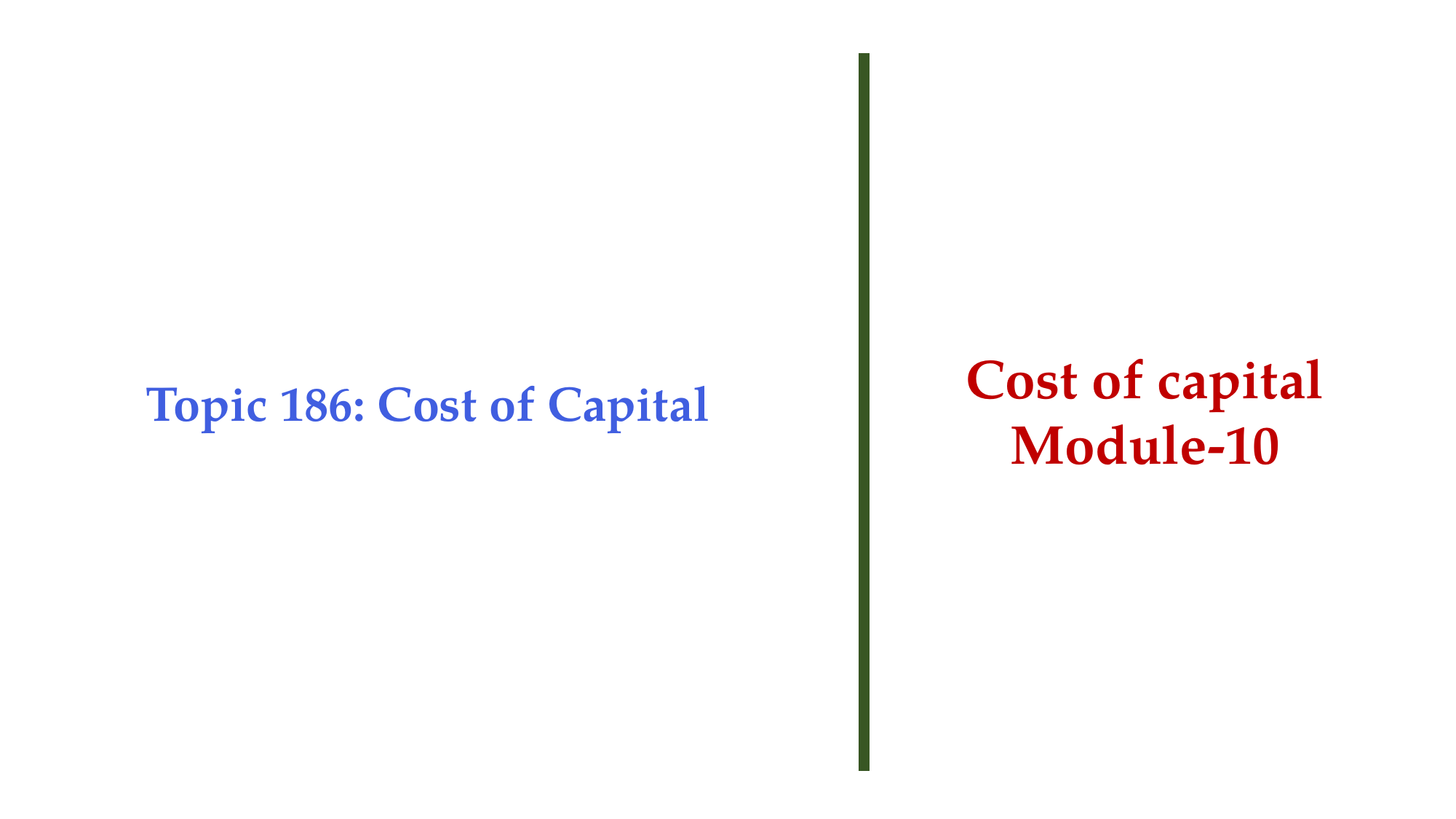

Topic 186: Cost of Capital
Cost of capital
Module-10